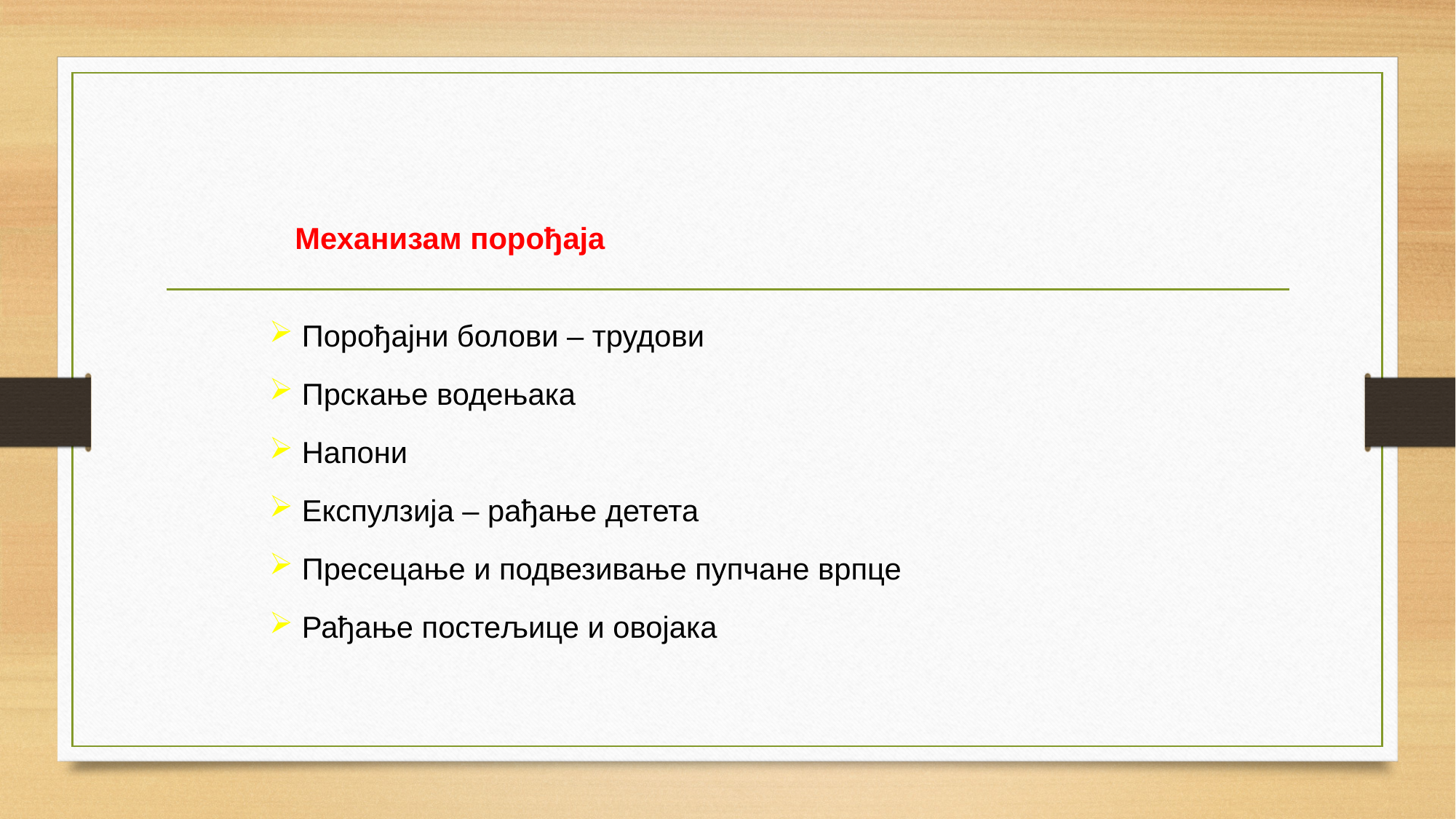

Механизам порођаја
 Порођајни болови – трудови
 Прскање водењака
 Напони
 Експулзија – рађање детета
 Пресецање и подвезивање пупчане врпце
 Рађање постељице и овојака